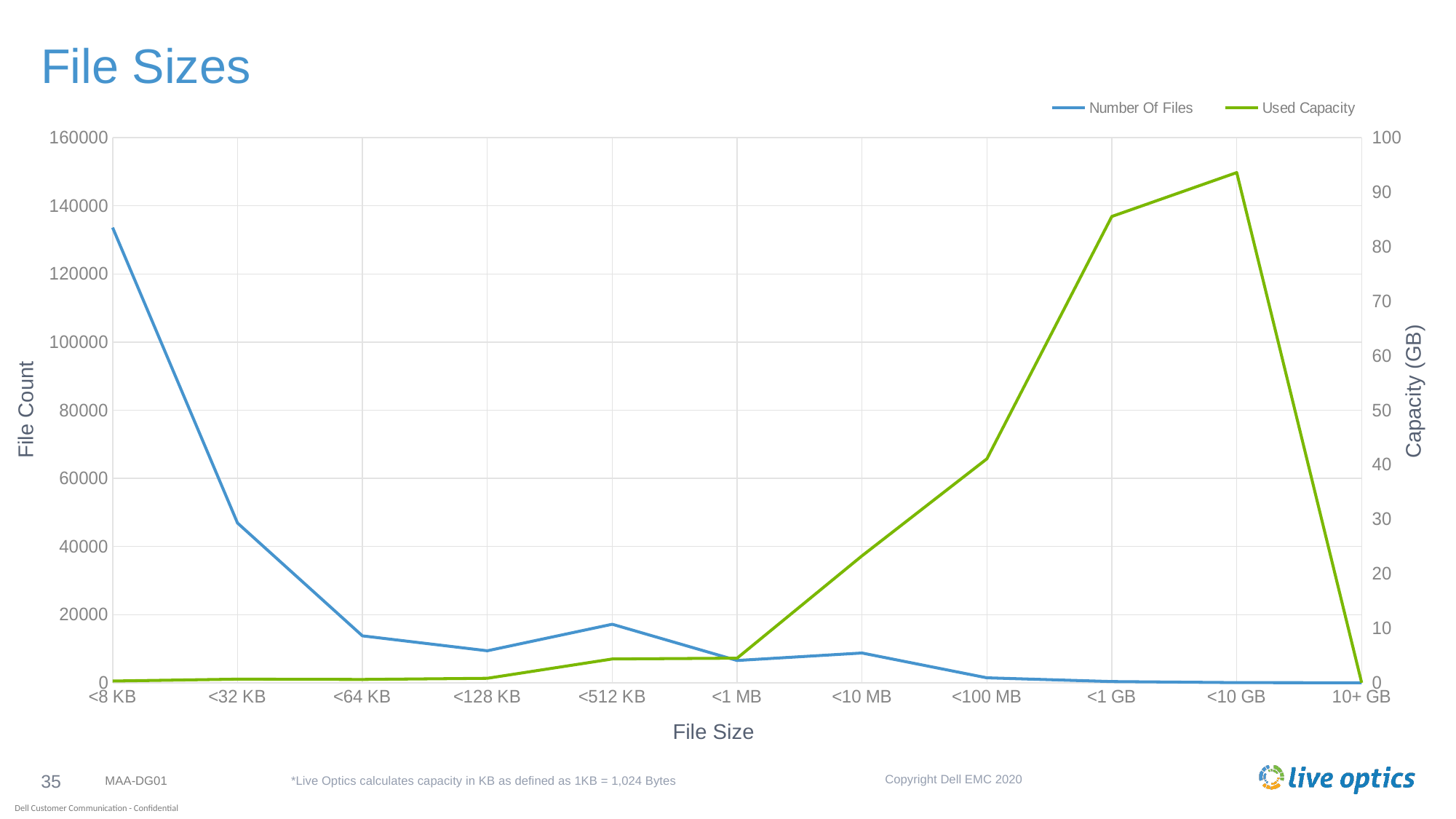

# File Sizes

### Chart

| Category | Number Of Files | Used Capacity |
|---|---|---|
| <8 KB | 133610.0 | 0.31 |
| <32 KB | 46891.0 | 0.66 |
| <64 KB | 13765.0 | 0.6 |
| <128 KB | 9388.0 | 0.82 |
| <512 KB | 17171.0 | 4.36 |
| <1 MB | 6532.0 | 4.51 |
| <10 MB | 8722.0 | 23.28 |
| <100 MB | 1451.0 | 41.08 |
| <1 GB | 349.0 | 85.55 |
| <10 GB | 35.0 | 93.6 |
| 10+ GB | 0.0 | 0.0 |
Capacity (GB)
File Count
File Size